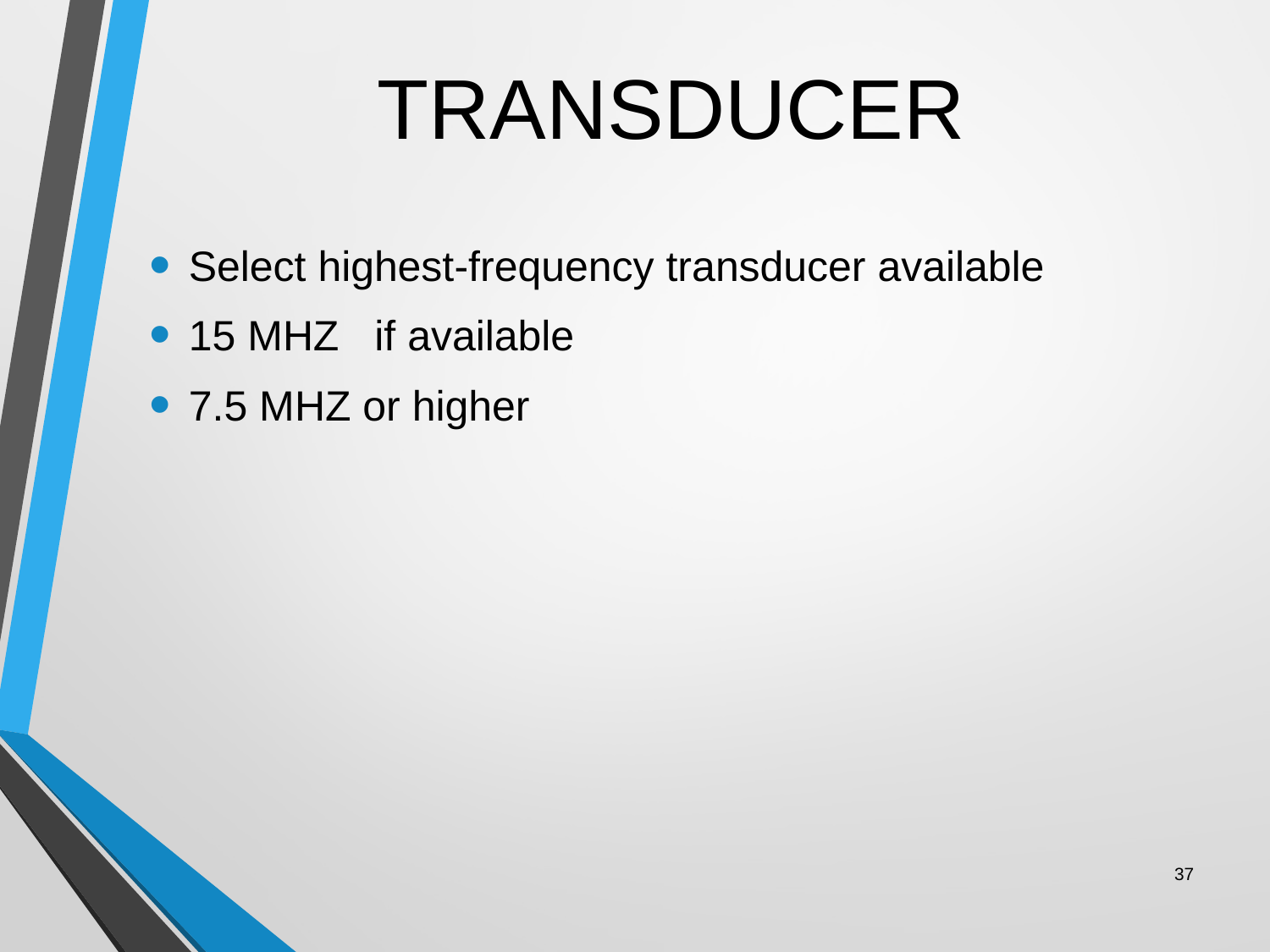

Select highest-frequency transducer available
15 MHZ   if available
7.5 MHZ or higher

# TRANSDUCER
37